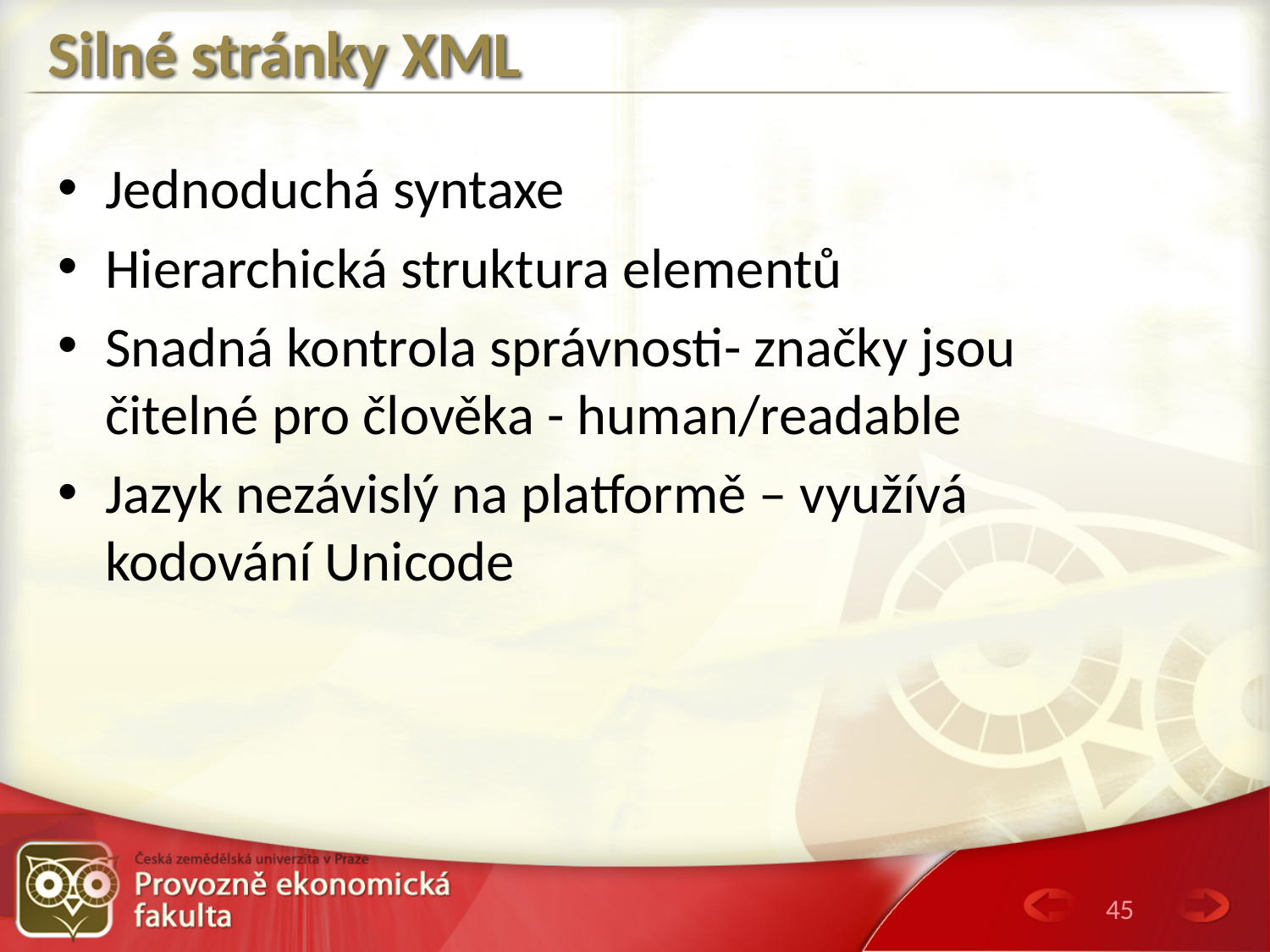

# Silné stránky XML
Jednoduchá syntaxe
Hierarchická struktura elementů
Snadná kontrola správnosti- značky jsou čitelné pro člověka - human/readable
Jazyk nezávislý na platformě – využívá kodování Unicode